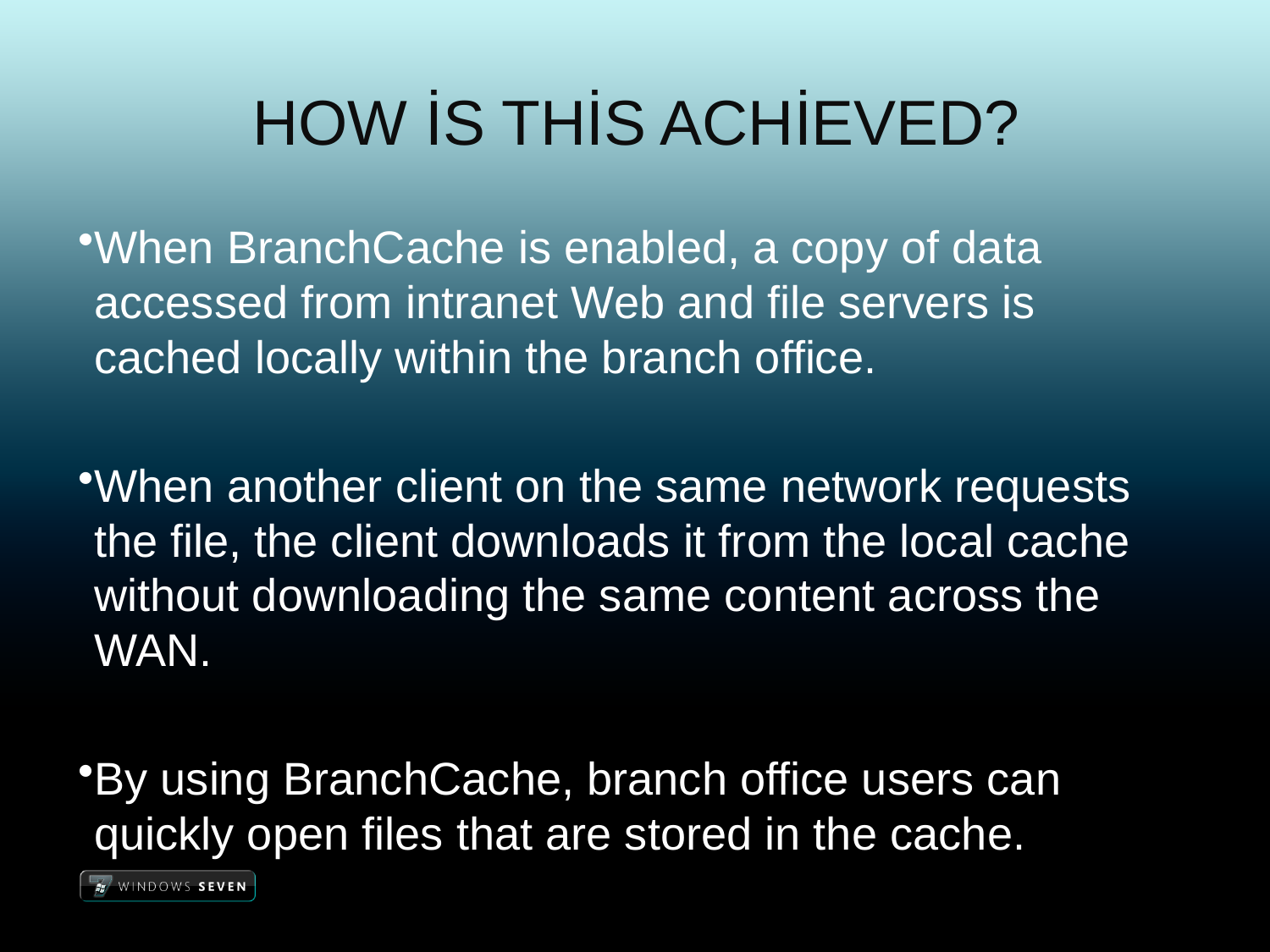

# How is this achieved?
When BranchCache is enabled, a copy of data accessed from intranet Web and file servers is cached locally within the branch office.

When another client on the same network requests the file, the client downloads it from the local cache without downloading the same content across the WAN.

By using BranchCache, branch office users can quickly open files that are stored in the cache.